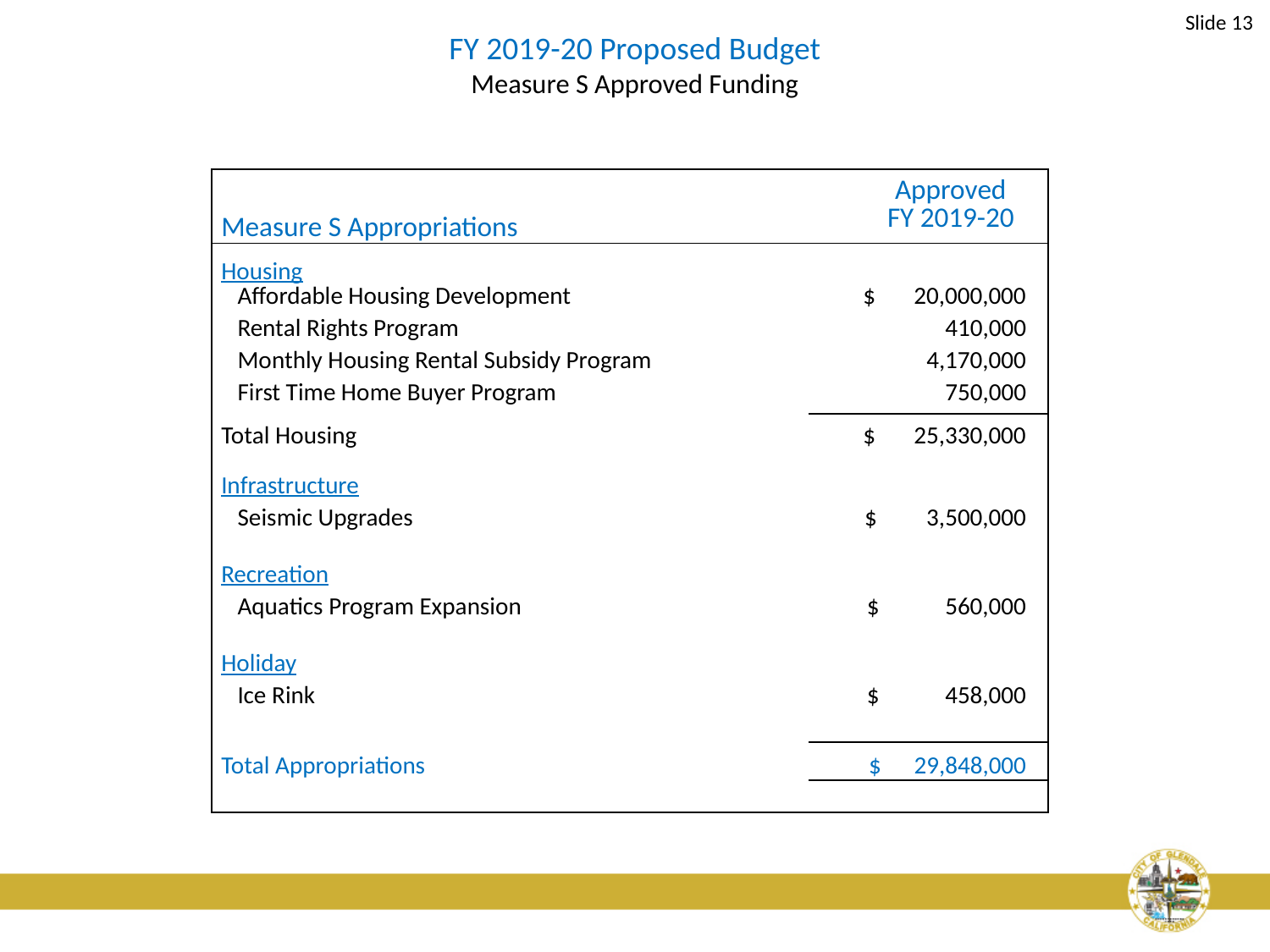

Slide 13
# FY 2019-20 Proposed Budget Measure S Approved Funding
| Measure S Appropriations | Approved FY 2019-20 |
| --- | --- |
| Housing |  |
| Affordable Housing Development | $ 20,000,000 |
| Rental Rights Program | 410,000 |
| Monthly Housing Rental Subsidy Program | 4,170,000 |
| First Time Home Buyer Program | 750,000 |
| Total Housing | $ 25,330,000 |
|  |  |
| Infrastructure |  |
| Seismic Upgrades | $ 3,500,000 |
|  |  |
| Recreation |  |
| Aquatics Program Expansion | $ 560,000 |
|  |  |
| Holiday |  |
| Ice Rink | $ 458,000 |
|  |  |
| Total Appropriations | $ 29,848,000 |
|  |  |